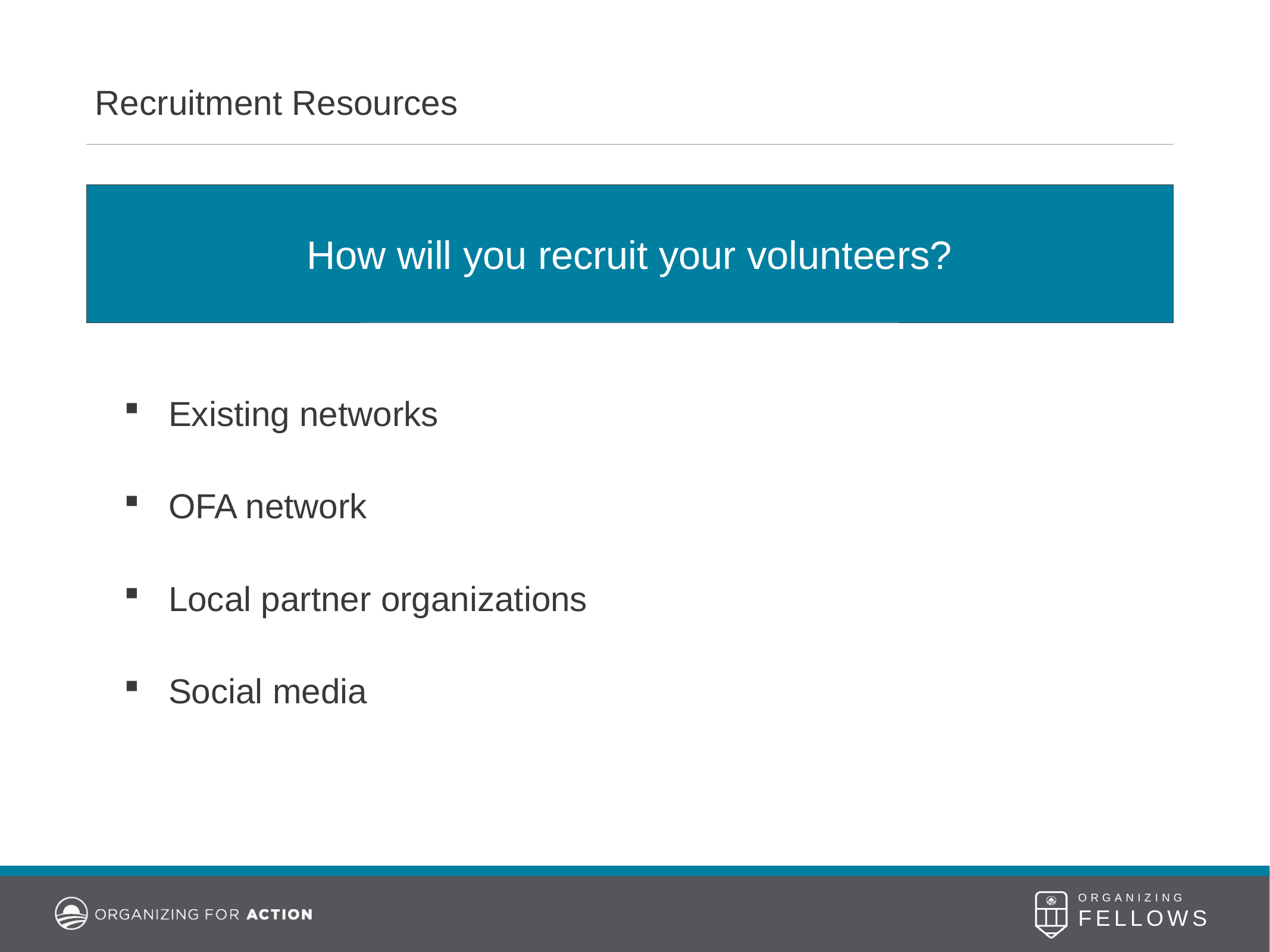

Recruitment Resources
How will you recruit your volunteers?
Existing networks

OFA network

Local partner organizations

Social media